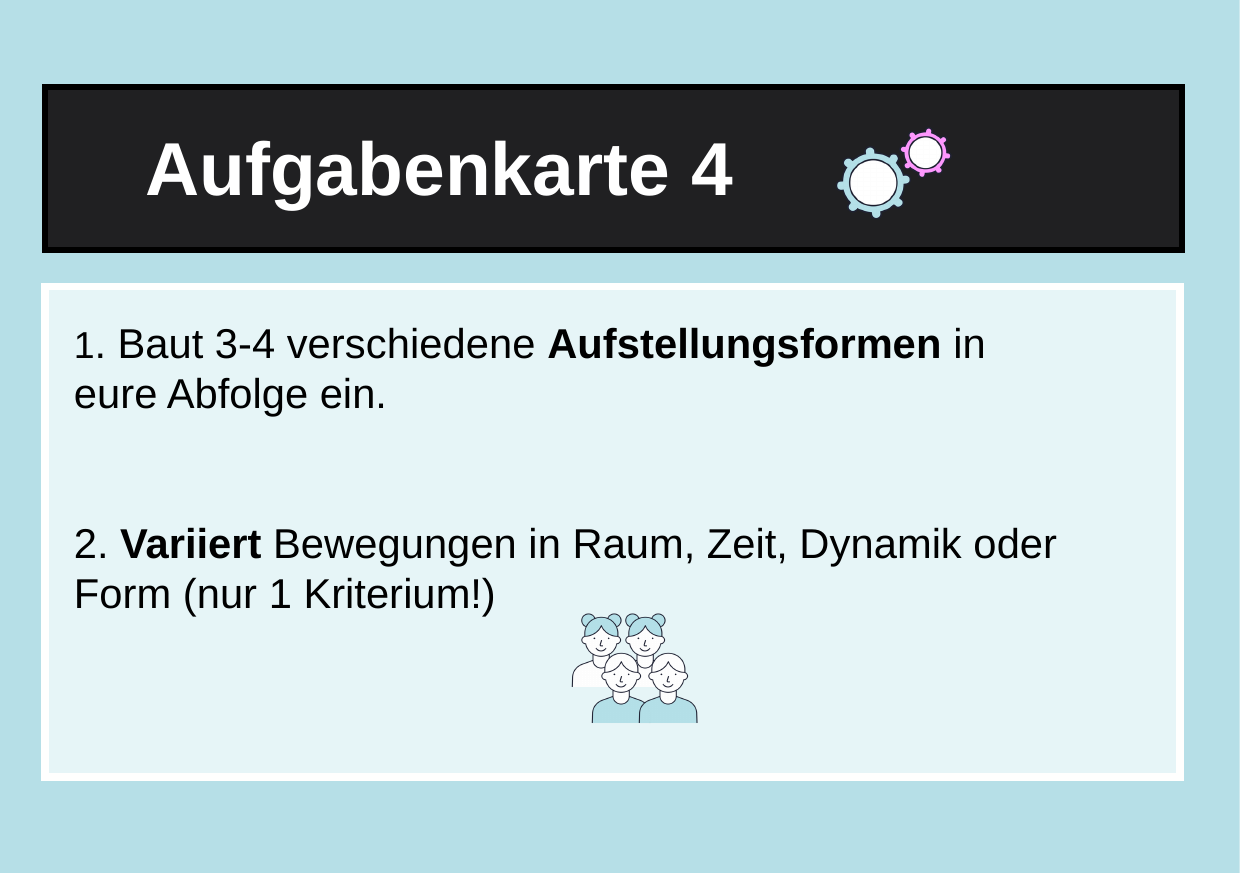

Aufgabenkarte 4

1. Baut 3-4 verschiedene Aufstellungsformen in eure Abfolge ein.

2. Variiert Bewegungen in Raum, Zeit, Dynamik oder Form (nur 1 Kriterium!)